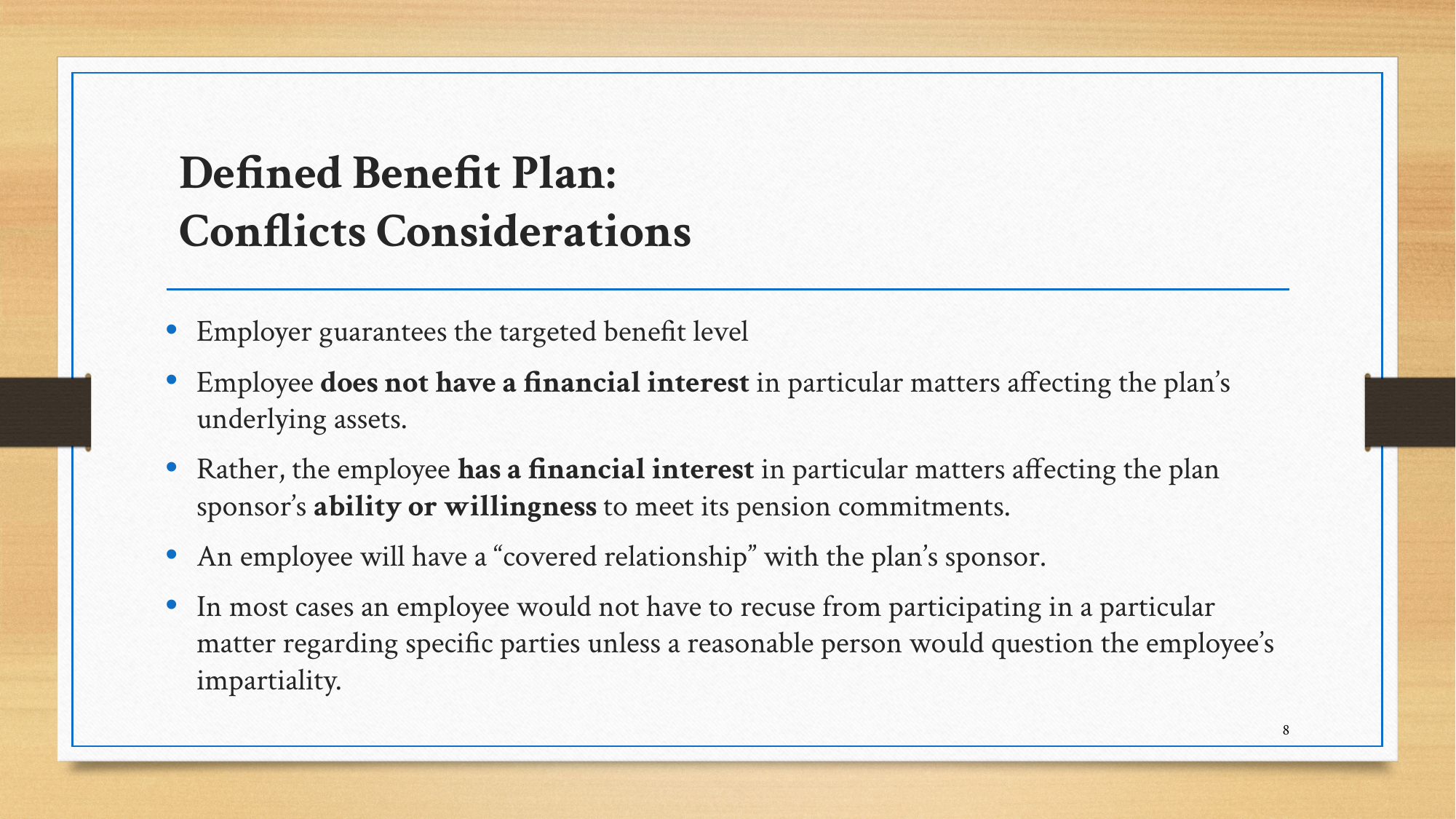

# Defined Benefit Plan: Conflicts Considerations
Employer guarantees the targeted benefit level
Employee does not have a financial interest in particular matters affecting the plan’s underlying assets.
Rather, the employee has a financial interest in particular matters affecting the plan sponsor’s ability or willingness to meet its pension commitments.
An employee will have a “covered relationship” with the plan’s sponsor.
In most cases an employee would not have to recuse from participating in a particular matter regarding specific parties unless a reasonable person would question the employee’s impartiality.

8